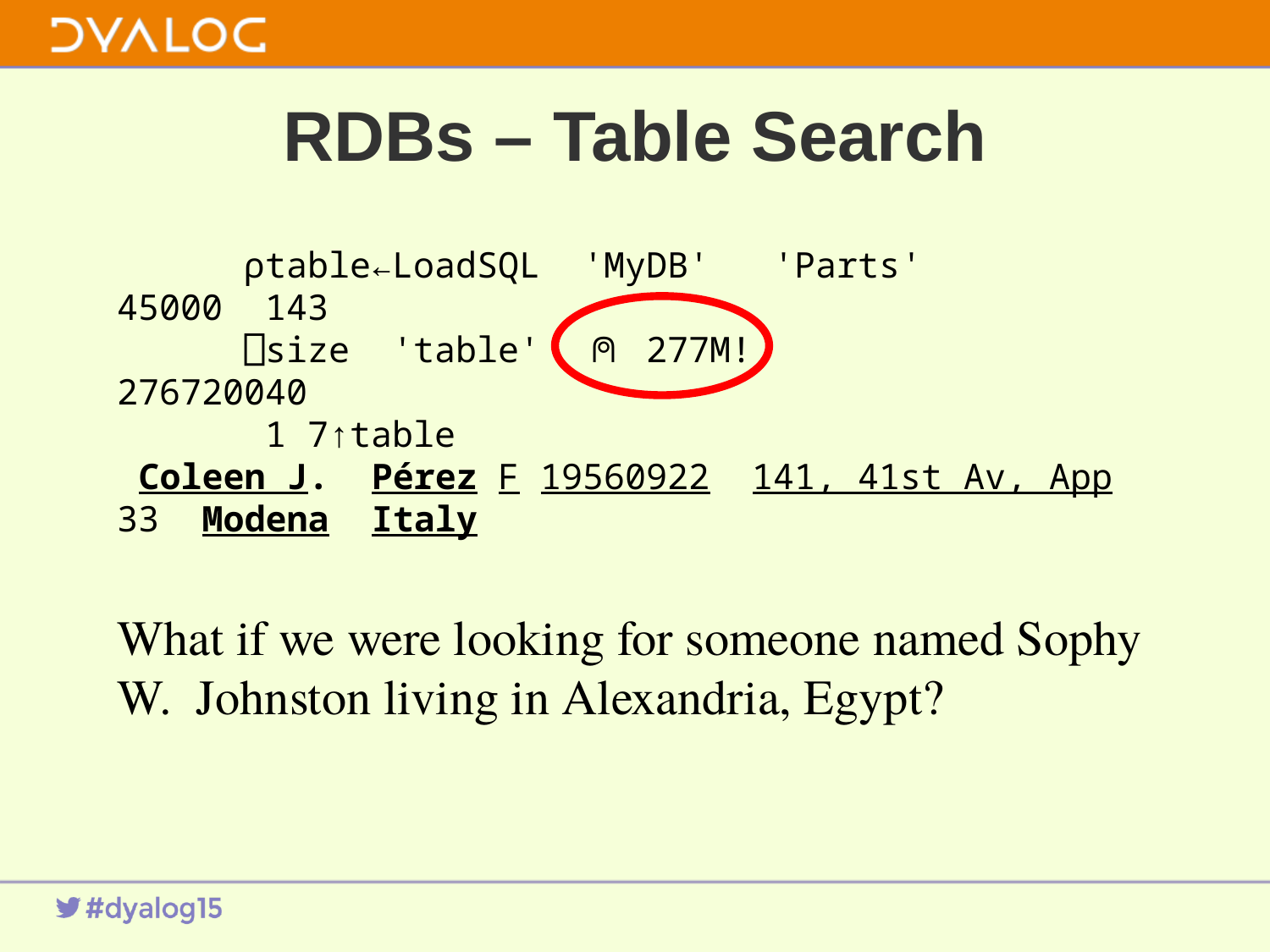

# RDBs – Table Search
	⍴table←LoadSQL  'MyDB'   'Parts'
45000  143
	⎕size  'table'  ⍝ 277M!
276720040
	 1 7↑table
 Coleen J.  Pérez F 19560922  141, 41st Av, App 33  Modena  Italy

What if we were looking for someone named Sophy W.  Johnston living in Alexandria, Egypt?